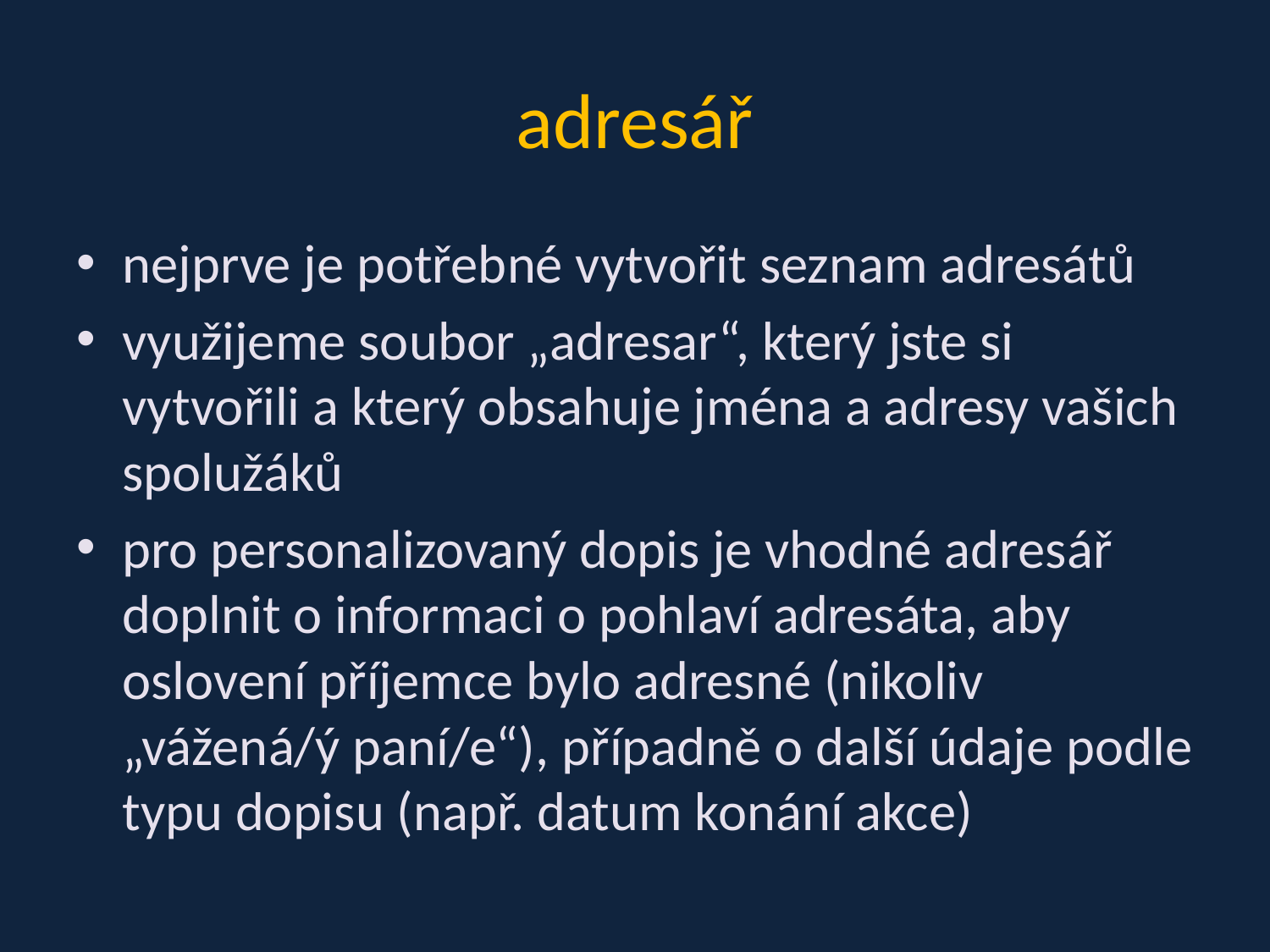

# adresář
nejprve je potřebné vytvořit seznam adresátů
využijeme soubor „adresar“, který jste si vytvořili a který obsahuje jména a adresy vašich spolužáků
pro personalizovaný dopis je vhodné adresář doplnit o informaci o pohlaví adresáta, aby oslovení příjemce bylo adresné (nikoliv „vážená/ý paní/e“), případně o další údaje podle typu dopisu (např. datum konání akce)